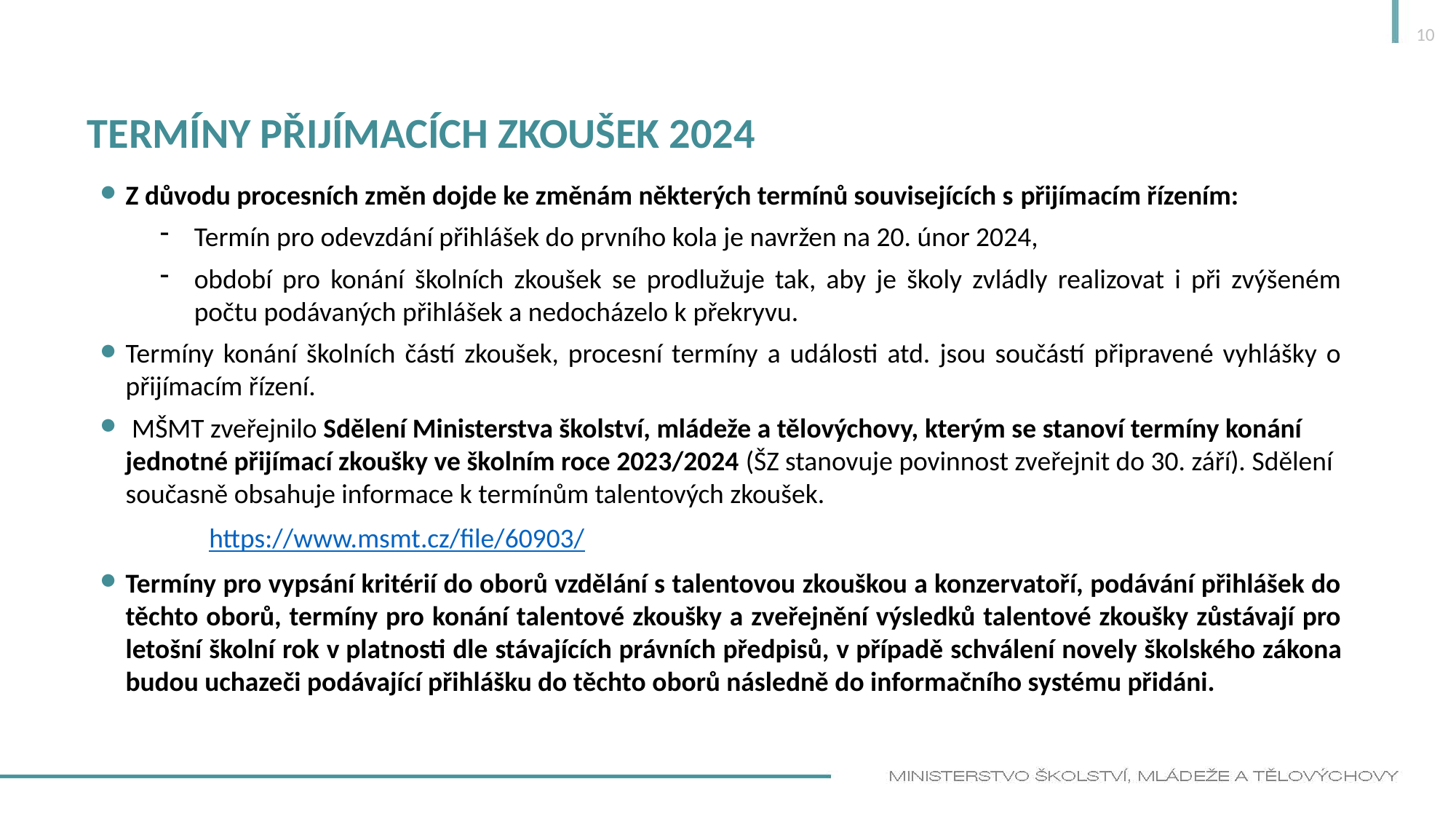

10
# Termíny přijímacích zkoušek 2024
Z důvodu procesních změn dojde ke změnám některých termínů souvisejících s přijímacím řízením:
Termín pro odevzdání přihlášek do prvního kola je navržen na 20. únor 2024,
období pro konání školních zkoušek se prodlužuje tak, aby je školy zvládly realizovat i při zvýšeném počtu podávaných přihlášek a nedocházelo k překryvu.
Termíny konání školních částí zkoušek, procesní termíny a události atd. jsou součástí připravené vyhlášky o přijímacím řízení.
 MŠMT zveřejnilo Sdělení Ministerstva školství, mládeže a tělovýchovy, kterým se stanoví termíny konání jednotné přijímací zkoušky ve školním roce 2023/2024 (ŠZ stanovuje povinnost zveřejnit do 30. září). Sdělení současně obsahuje informace k termínům talentových zkoušek.
	https://www.msmt.cz/file/60903/
Termíny pro vypsání kritérií do oborů vzdělání s talentovou zkouškou a konzervatoří, podávání přihlášek do těchto oborů, termíny pro konání talentové zkoušky a zveřejnění výsledků talentové zkoušky zůstávají pro letošní školní rok v platnosti dle stávajících právních předpisů, v případě schválení novely školského zákona budou uchazeči podávající přihlášku do těchto oborů následně do informačního systému přidáni.